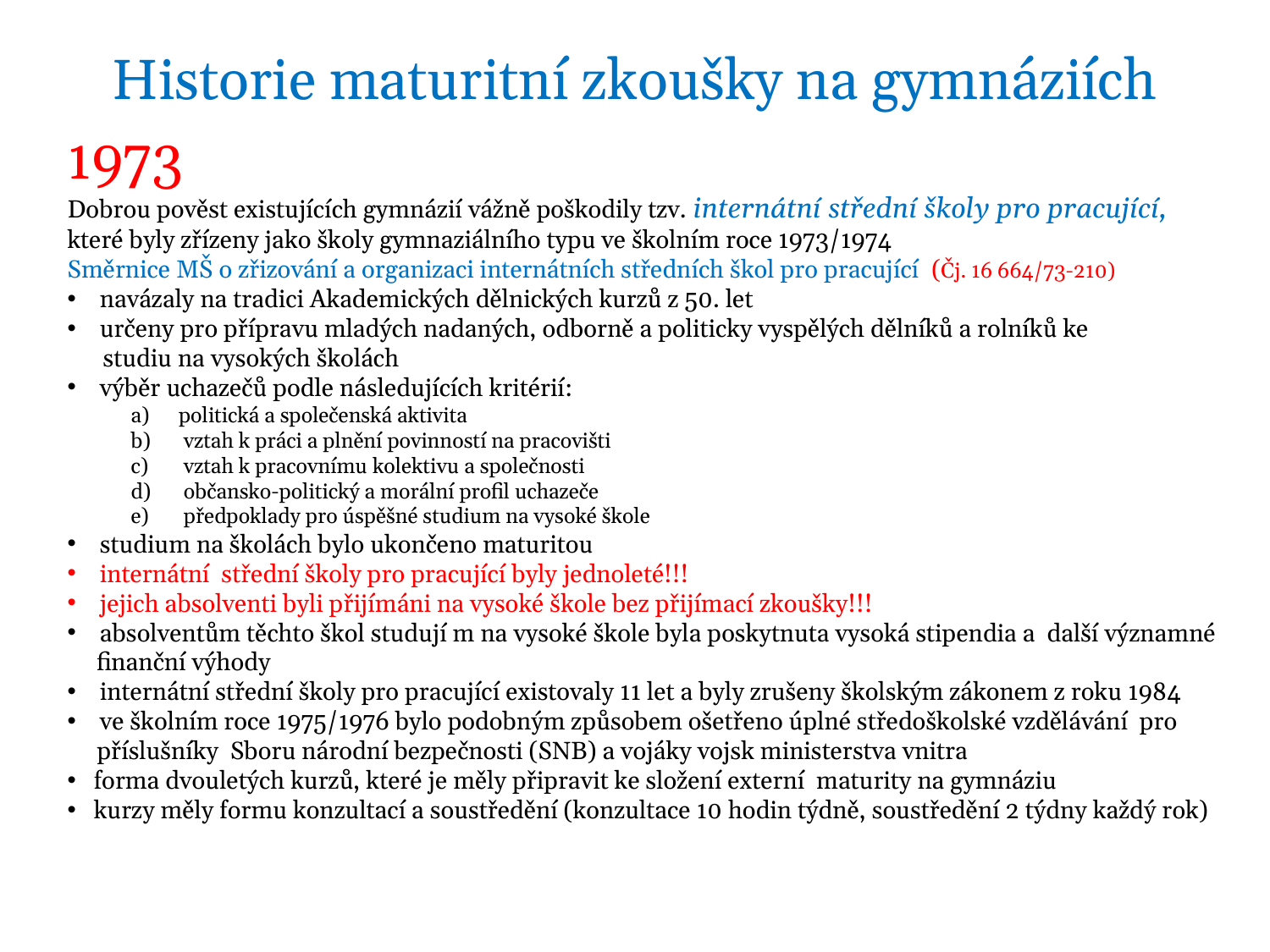

# Historie maturitní zkoušky na gymnáziích
1973
Dobrou pověst existujících gymnázií vážně poškodily tzv. internátní střední školy pro pracující,
které byly zřízeny jako školy gymnaziálního typu ve školním roce 1973/1974
Směrnice MŠ o zřizování a organizaci internátních středních škol pro pracující  (Čj. 16 664/73-210)
    navázaly na tradici Akademických dělnických kurzů z 50. let
    určeny pro přípravu mladých nadaných, odborně a politicky vyspělých dělníků a rolníků ke
      studiu na vysokých školách
    výběr uchazečů podle následujících kritérií:
politická a společenská aktivita
 vztah k práci a plnění povinností na pracovišti
 vztah k pracovnímu kolektivu a společnosti
 občansko-politický a morální profil uchazeče
 předpoklady pro úspěšné studium na vysoké škole
    studium na školách bylo ukončeno maturitou
    internátní  střední školy pro pracující byly jednoleté!!!
    jejich absolventi byli přijímáni na vysoké škole bez přijímací zkoušky!!!
    absolventům těchto škol studují m na vysoké škole byla poskytnuta vysoká stipendia a  další významné
     finanční výhody
    internátní střední školy pro pracující existovaly 11 let a byly zrušeny školským zákonem z roku 1984
    ve školním roce 1975/1976 bylo podobným způsobem ošetřeno úplné středoškolské vzdělávání  pro
     příslušníky  Sboru národní bezpečnosti (SNB) a vojáky vojsk ministerstva vnitra
   forma dvouletých kurzů, které je měly připravit ke složení externí  maturity na gymnáziu
   kurzy měly formu konzultací a soustředění (konzultace 10 hodin týdně, soustředění 2 týdny každý rok)